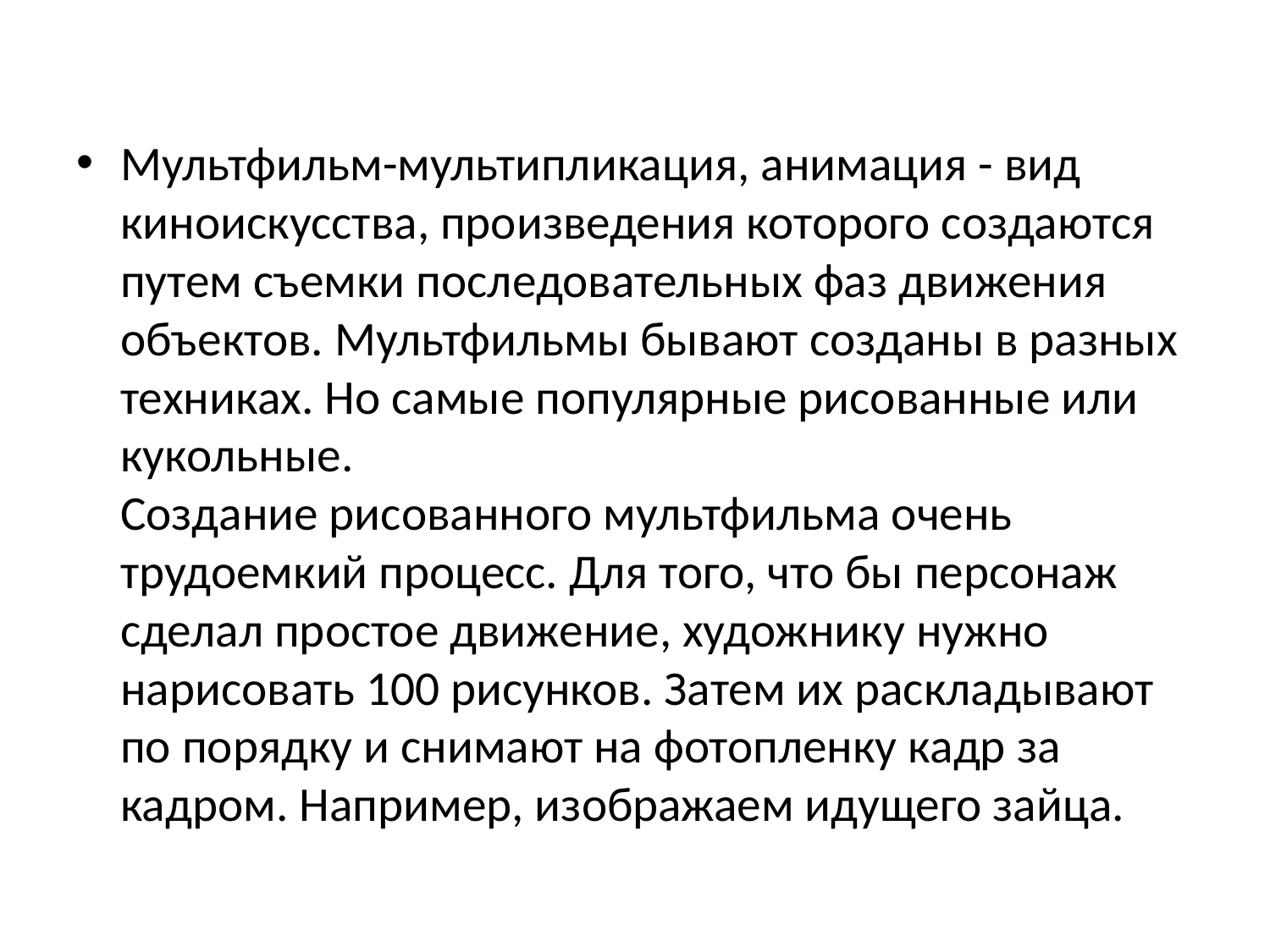

Мультфильм-мультипликация, анимация - вид киноискусства, произведения которого создаются путем съемки последовательных фаз движения объектов. Мультфильмы бывают созданы в разных техниках. Но самые популярные рисованные или кукольные.
Создание рисованного мультфильма очень трудоемкий процесс. Для того, что бы персонаж сделал простое движение, художнику нужно нарисовать 100 рисунков. Затем их раскладывают по порядку и снимают на фотопленку кадр за кадром. Например, изображаем идущего зайца.